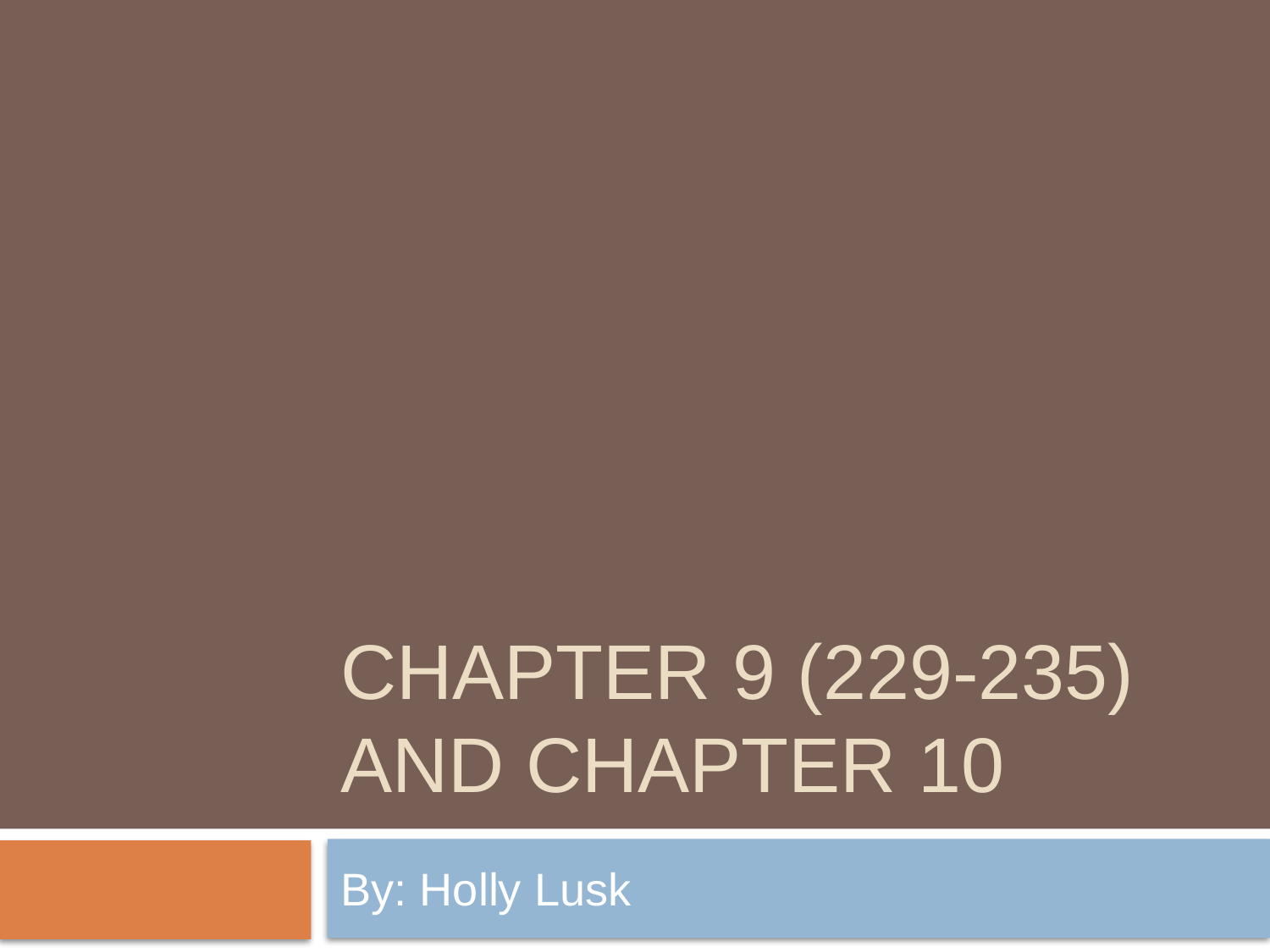

# Chapter 9 (229-235) and Chapter 10
By: Holly Lusk